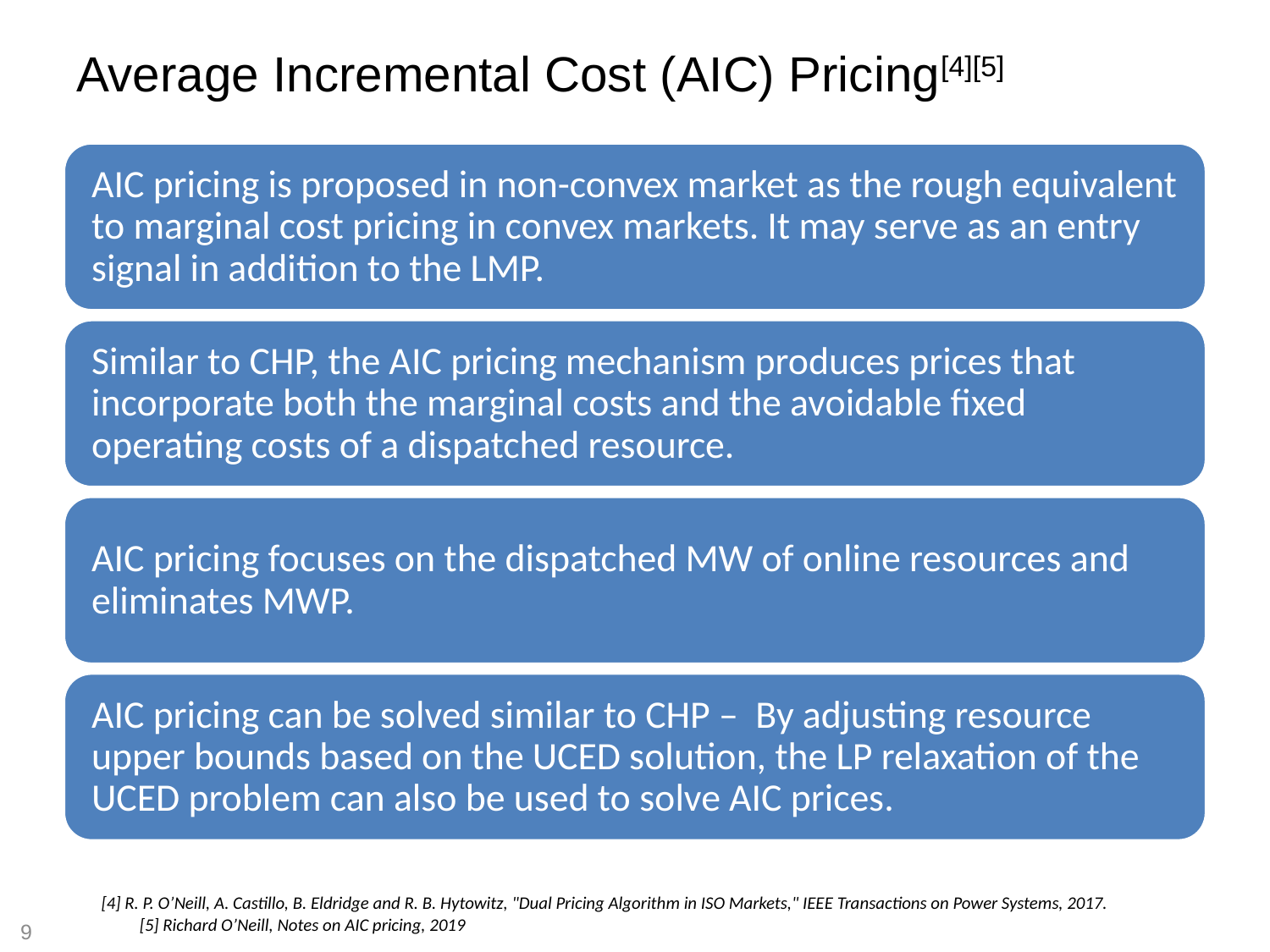

# Average Incremental Cost (AIC) Pricing[4][5]
AIC pricing is proposed in non-convex market as the rough equivalent to marginal cost pricing in convex markets. It may serve as an entry signal in addition to the LMP.
Similar to CHP, the AIC pricing mechanism produces prices that incorporate both the marginal costs and the avoidable fixed operating costs of a dispatched resource.
AIC pricing focuses on the dispatched MW of online resources and eliminates MWP.
AIC pricing can be solved similar to CHP –  By adjusting resource upper bounds based on the UCED solution, the LP relaxation of the UCED problem can also be used to solve AIC prices.
	[4] R. P. O’Neill, A. Castillo, B. Eldridge and R. B. Hytowitz, "Dual Pricing Algorithm in ISO Markets," IEEE Transactions on Power Systems, 2017.
	[5] Richard O’Neill, Notes on AIC pricing, 2019
9